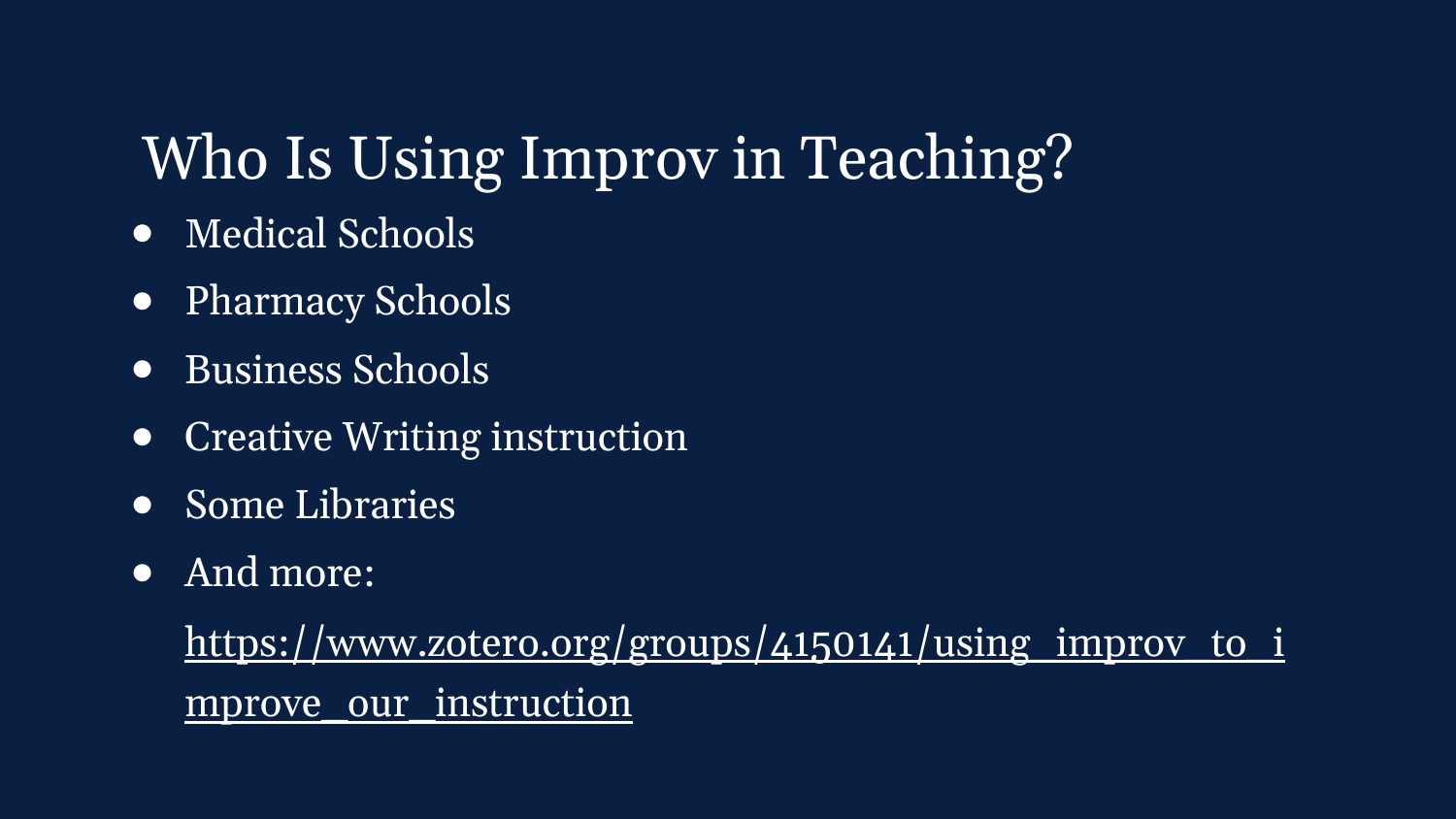

Who Is Using Improv in Teaching?
Medical Schools
Pharmacy Schools
Business Schools
Creative Writing instruction
Some Libraries
And more: https://www.zotero.org/groups/4150141/using_improv_to_improve_our_instruction